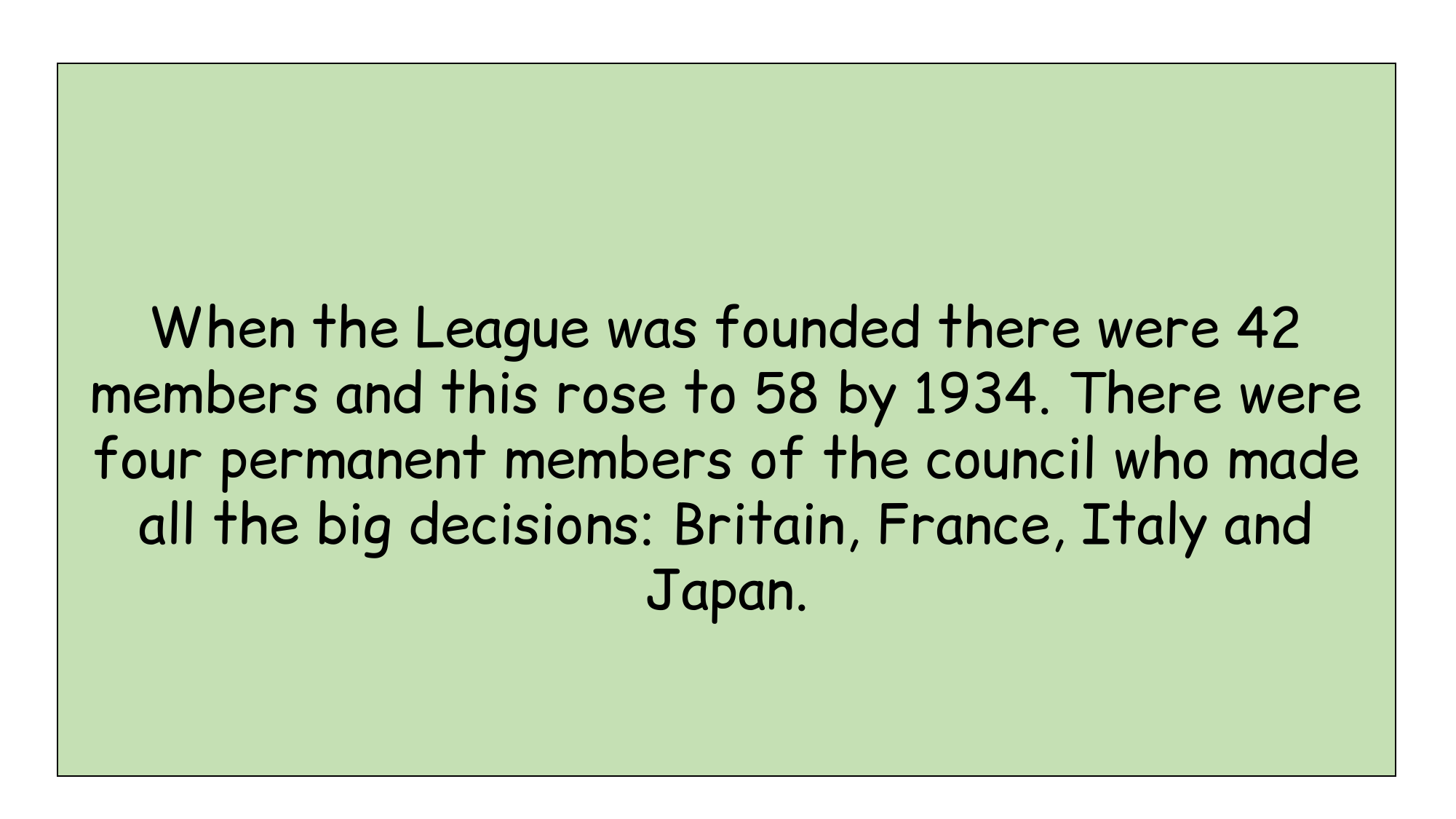

When the League was founded there were 42 members and this rose to 58 by 1934. There were four permanent members of the council who made all the big decisions: Britain, France, Italy and Japan.